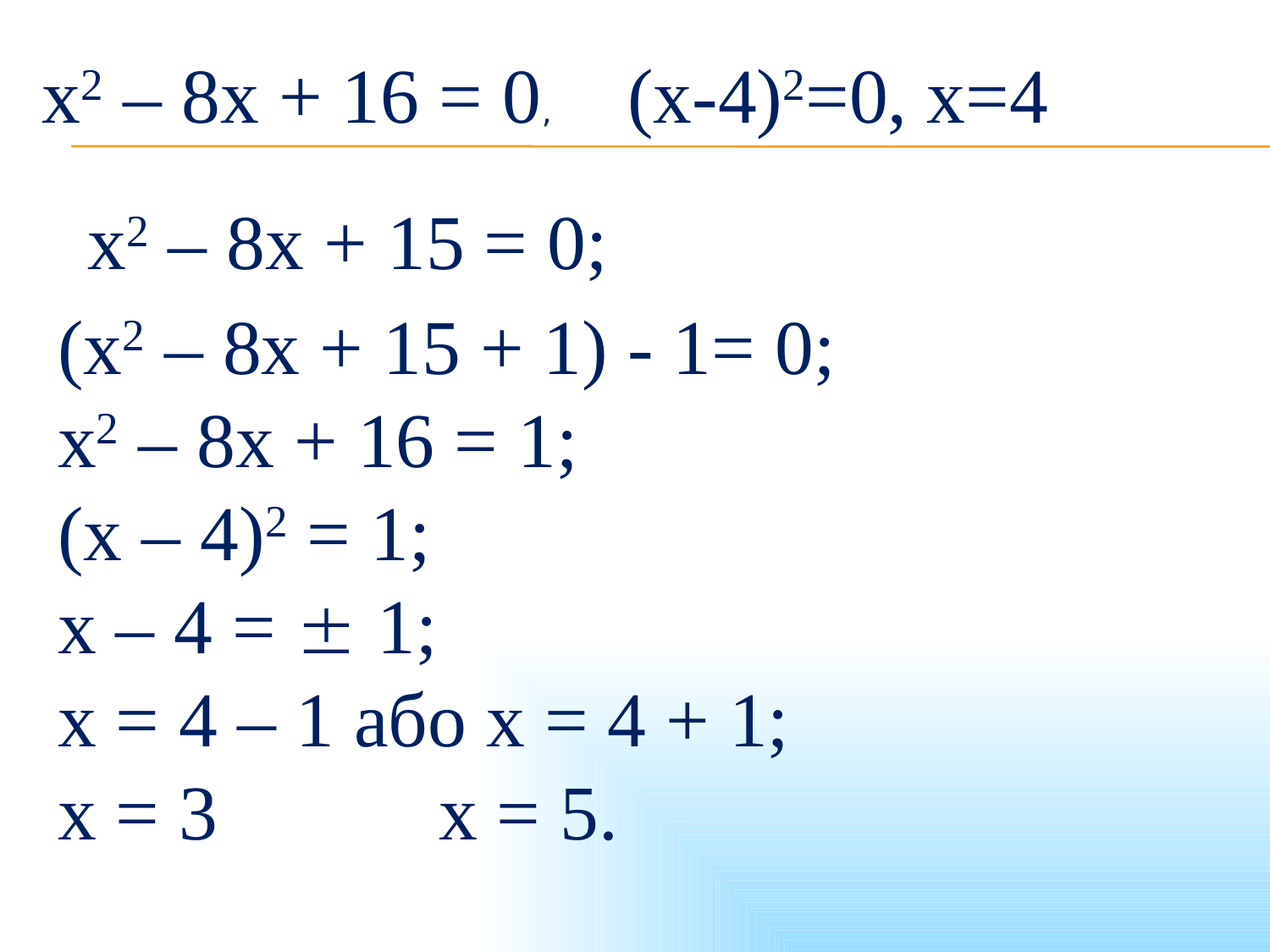

х2 – 8х + 16 = 0,
(х-4)2=0, х=4
х2 – 8х + 15 = 0;
(х2 – 8х + 15 + 1) - 1= 0;
х2 – 8х + 16 = 1;
(х – 4)2 = 1;
х – 4 = ± 1;
х = 4 – 1 або х = 4 + 1;
х = 3		х = 5.